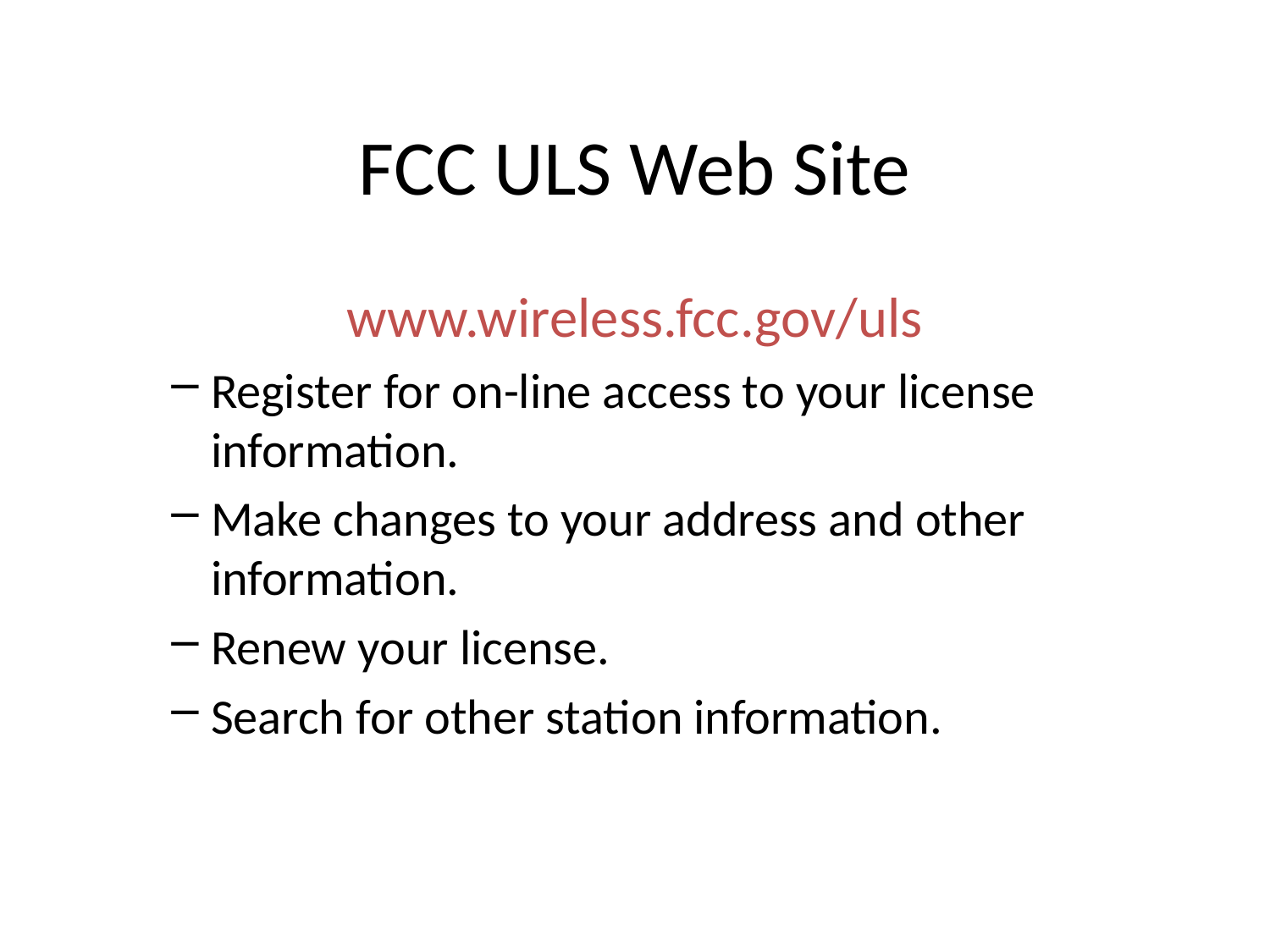

FCC ULS Web Site
www.wireless.fcc.gov/uls
Register for on-line access to your license information.
Make changes to your address and other information.
Renew your license.
Search for other station information.